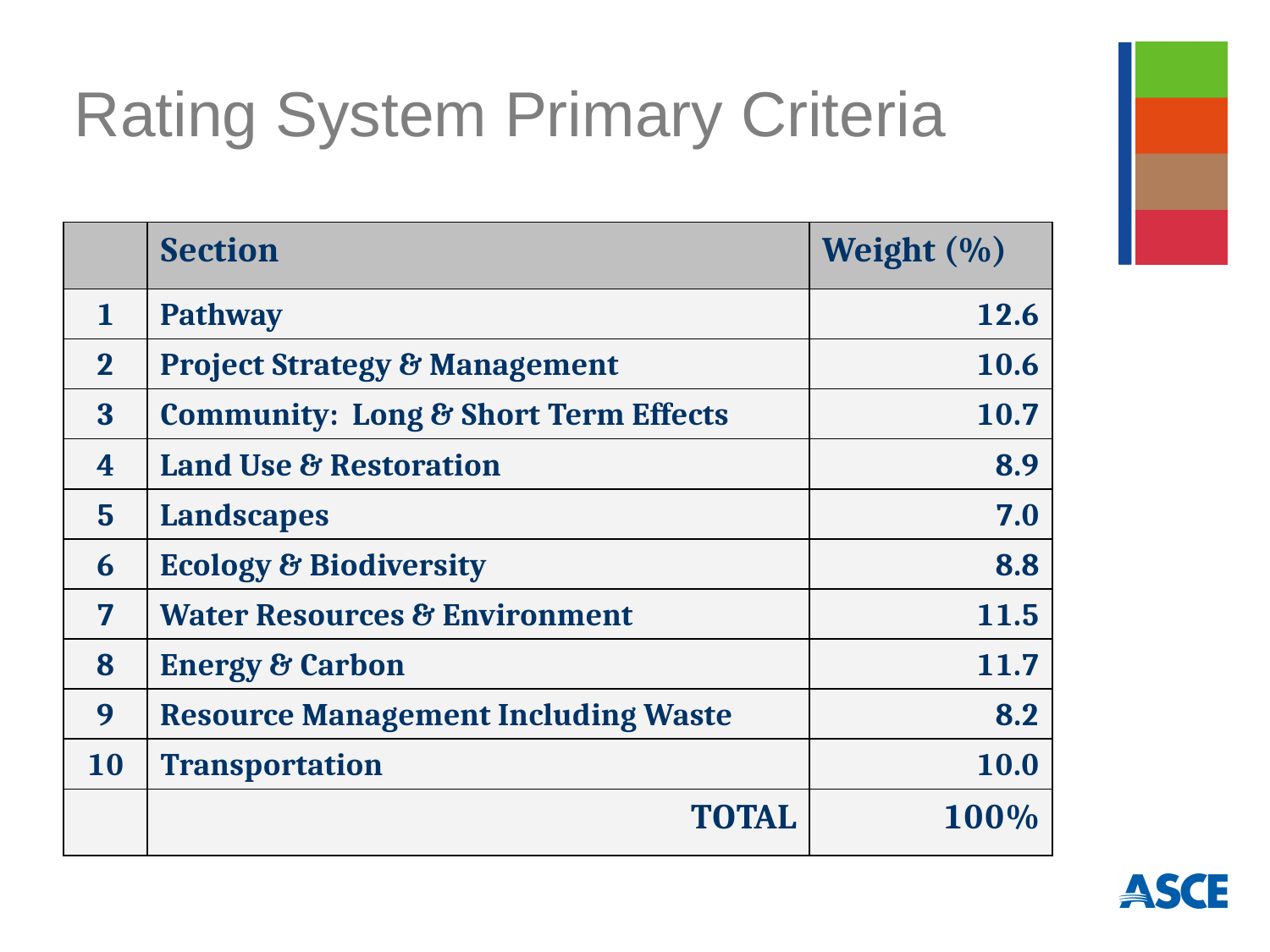

Rating System Primary Criteria
|  | Section | Weight (%) |
| --- | --- | --- |
| 1 | Pathway | 12.6 |
| 2 | Project Strategy & Management | 10.6 |
| 3 | Community: Long & Short Term Effects | 10.7 |
| 4 | Land Use & Restoration | 8.9 |
| 5 | Landscapes | 7.0 |
| 6 | Ecology & Biodiversity | 8.8 |
| 7 | Water Resources & Environment | 11.5 |
| 8 | Energy & Carbon | 11.7 |
| 9 | Resource Management Including Waste | 8.2 |
| 10 | Transportation | 10.0 |
|  | TOTAL | 100% |